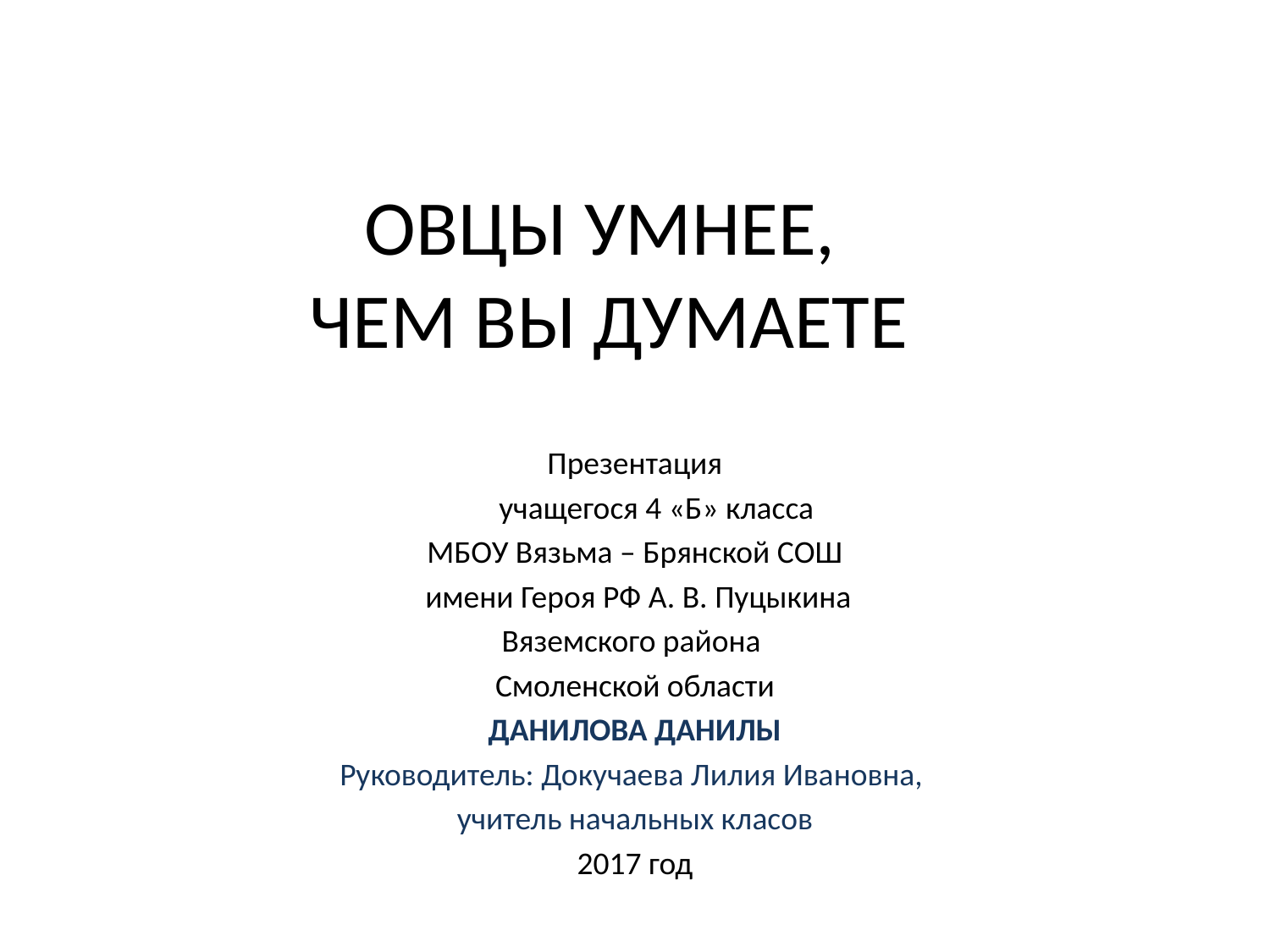

# ОВЦЫ УМНЕЕ, ЧЕМ ВЫ ДУМАЕТЕ
Презентация
      учащегося 4 «Б» класса
МБОУ Вязьма – Брянской СОШ
 имени Героя РФ А. В. Пуцыкина
Вяземского района
Смоленской области
ДАНИЛОВА ДАНИЛЫ
Руководитель: Докучаева Лилия Ивановна,
учитель начальных класов
2017 год